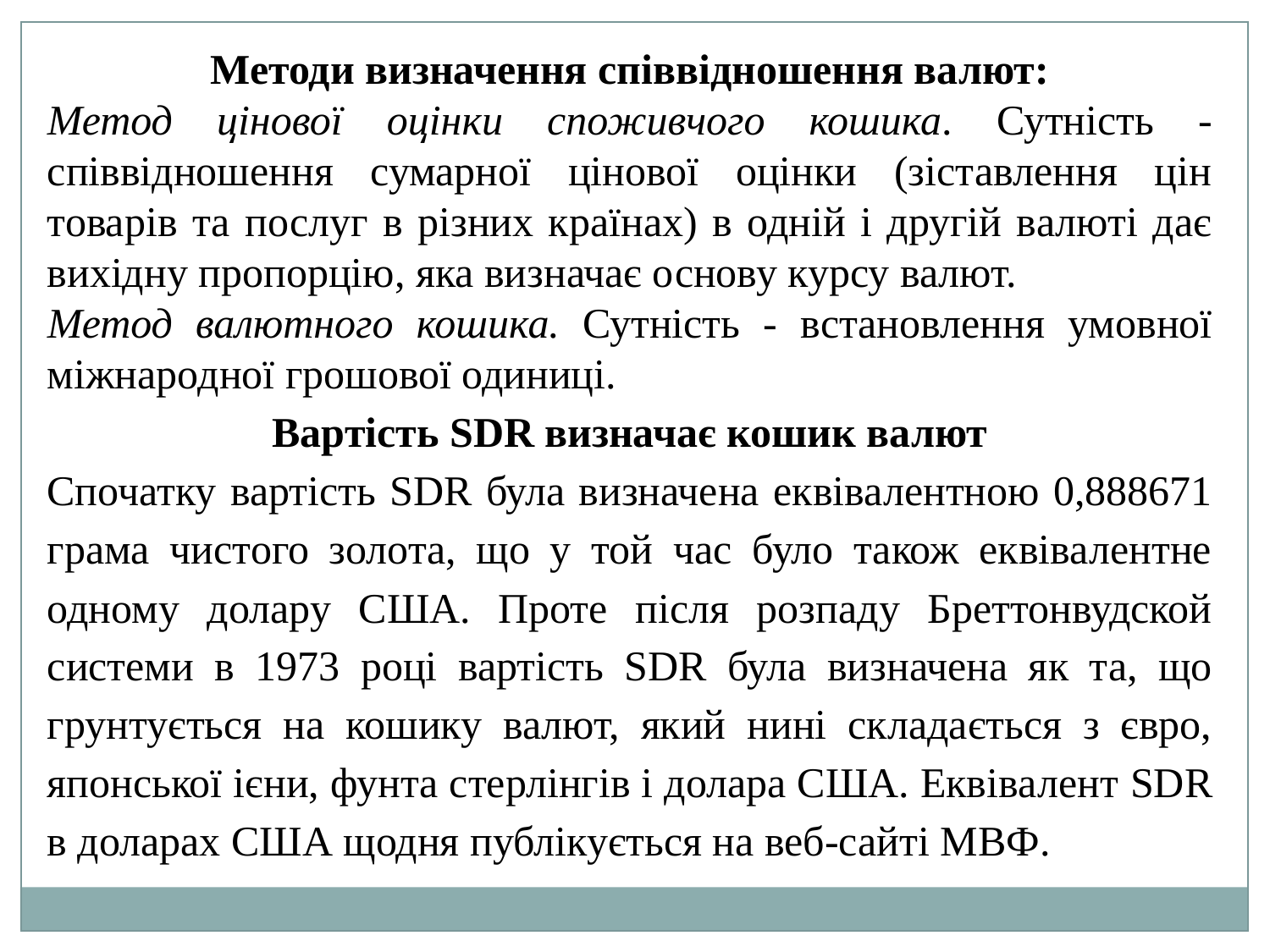

Методи визначення співвідношення валют:
Метод цінової оцінки споживчого кошика. Сутність - співвідношення сумарної цінової оцінки (зіставлення цін товарів та послуг в різних країнах) в одній і другій валюті дає вихідну пропорцію, яка визначає основу курсу валют.
Метод валютного кошика. Сутність - встановлення умовної міжнародної грошової одиниці.
Вартість SDR визначає кошик валют
Спочатку вартість SDR була визначена еквівалентною 0,888671 грама чистого золота, що у той час було також еквівалентне одному долару США. Проте після розпаду Бреттонвудской системи в 1973 році вартість SDR була визначена як та, що грунтується на кошику валют, який нині складається з євро, японської ієни, фунта стерлінгів і долара США. Еквівалент SDR в доларах США щодня публікується на веб-сайті МВФ.